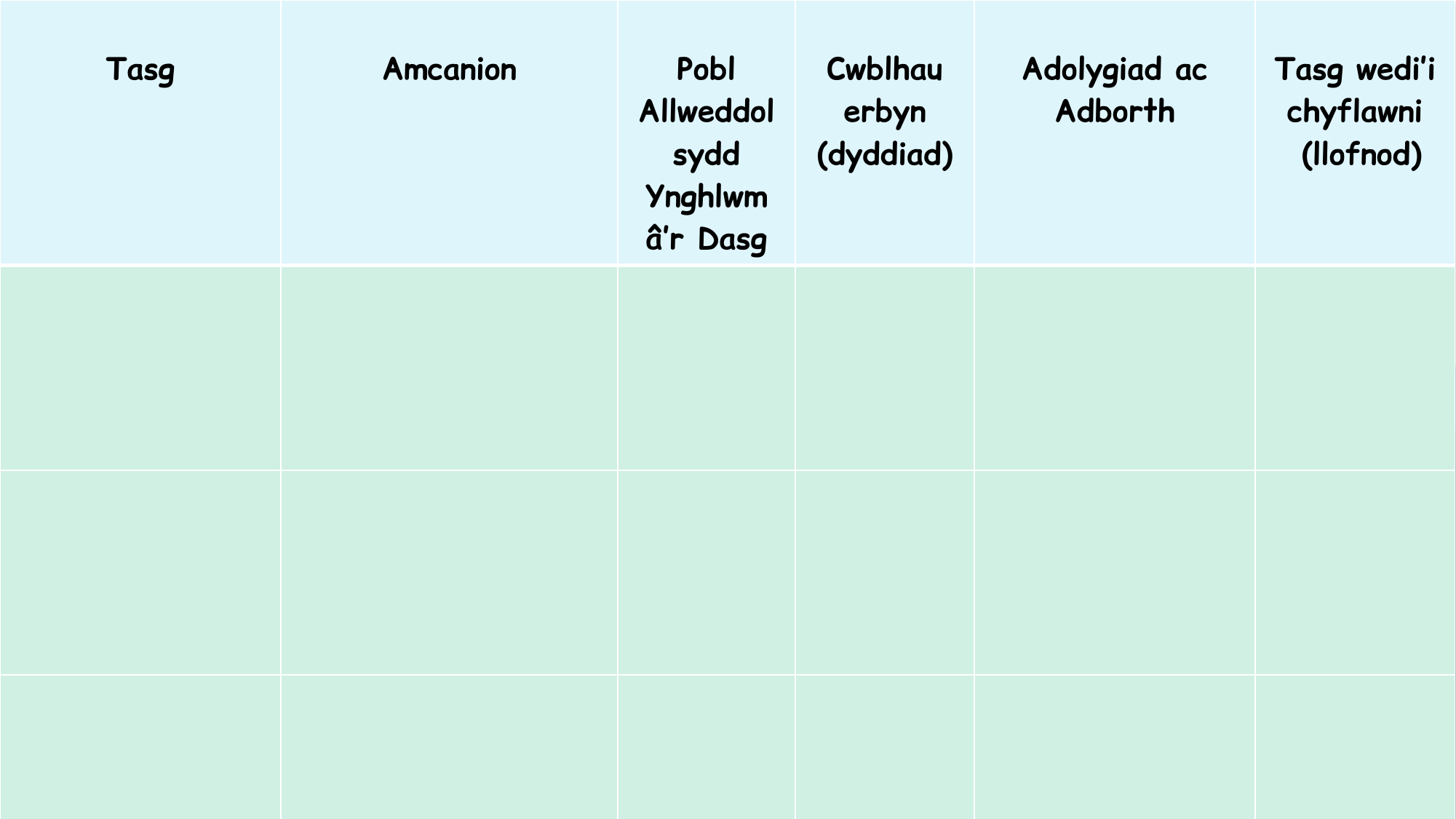

| Tasg | Amcanion | Pobl Allweddol sydd Ynghlwm â’r Dasg | Cwblhau erbyn (dyddiad) | Adolygiad ac Adborth | Tasg wedi’i chyflawni (llofnod) |
| --- | --- | --- | --- | --- | --- |
|  |  |  |  |  |  |
|  |  |  |  |  |  |
|  |  |  |  |  |  |
#